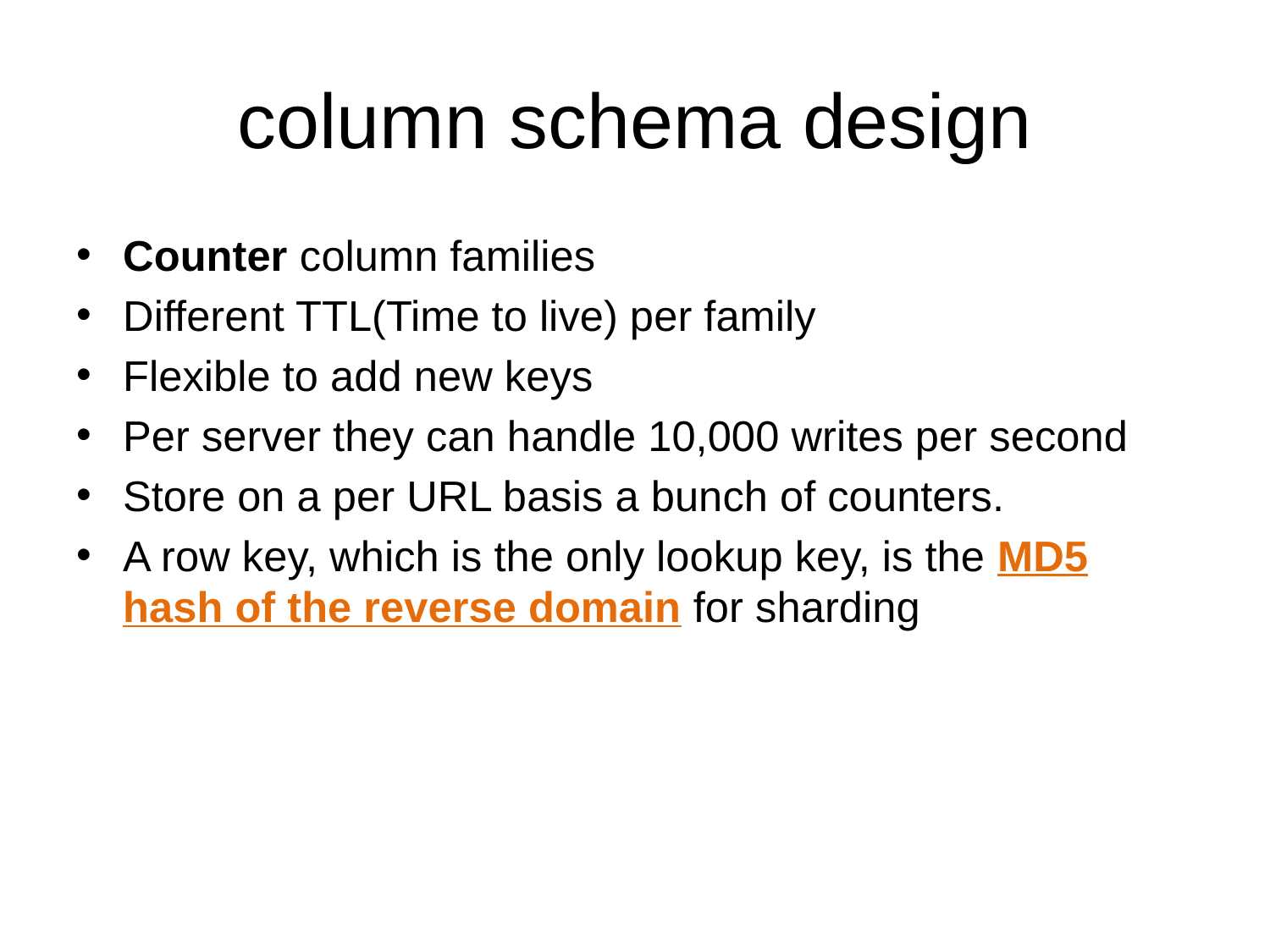

# column schema design
Counter column families
Different TTL(Time to live) per family
Flexible to add new keys
Per server they can handle 10,000 writes per second
Store on a per URL basis a bunch of counters.
A row key, which is the only lookup key, is the MD5 hash of the reverse domain for sharding